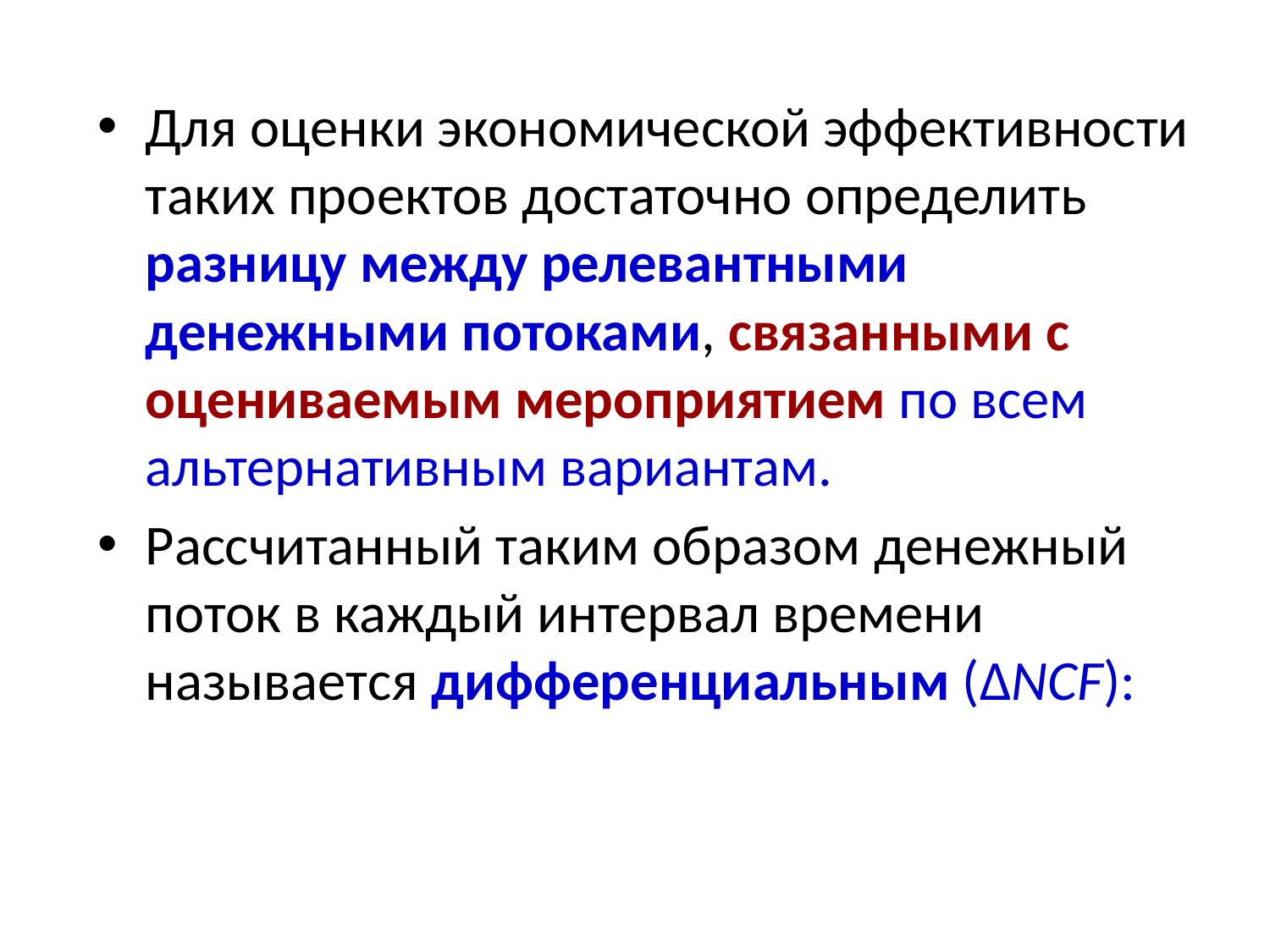

Для оценки экономической эффективности таких проектов достаточно определить разницу между релевантными денежными потоками, связанными с оцениваемым мероприятием по всем альтернативным вариантам.
Рассчитанный таким образом денежный поток в каждый интервал времени называется дифференциальным (∆NCF):